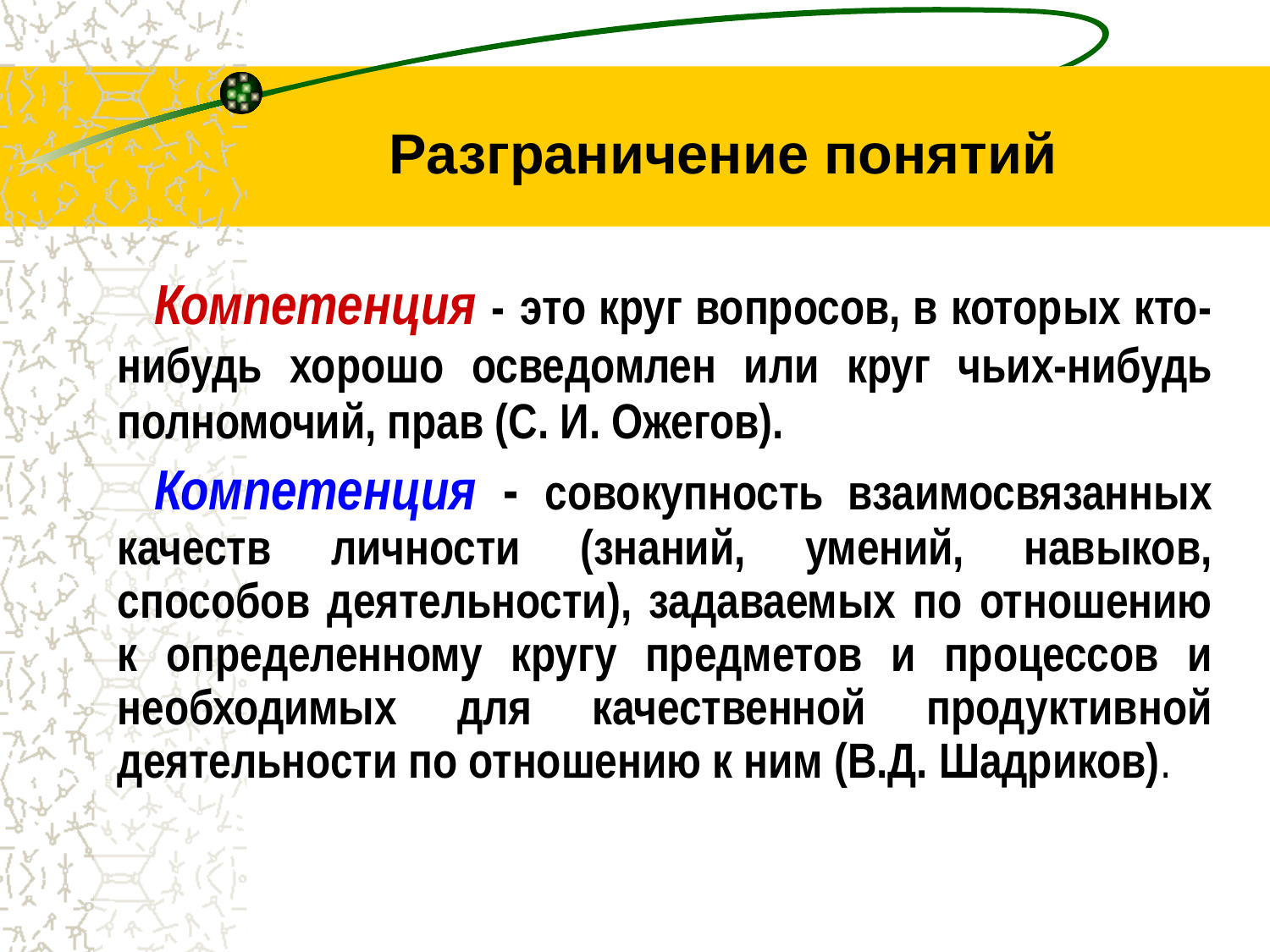

Разграничение понятий

Компетенция - это круг вопросов, в которых кто-нибудь хорошо осведомлен или круг чьих-нибудь полномочий, прав (С. И. Ожегов).
Компетенция - совокупность взаимосвязанных качеств личности (знаний, умений, навыков, способов деятельности), задаваемых по отношению к определенному кругу предметов и процессов и необходимых для качественной продуктивной деятельности по отношению к ним (В.Д. Шадриков).